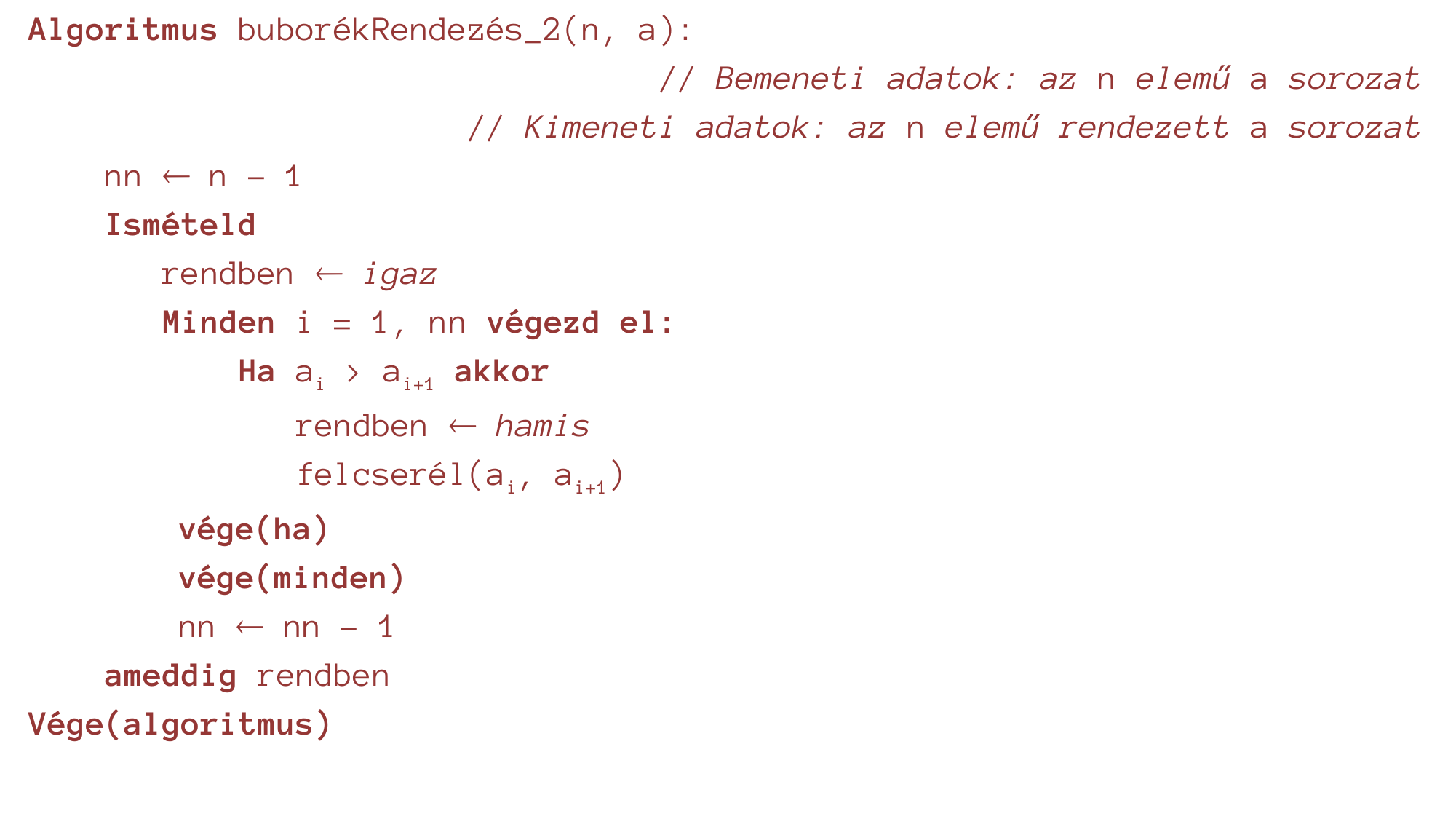

Algoritmus buborékRendezés_2(n, a):
                                 // Bemeneti adatok: az n elemű a sorozat
                       // Kimeneti adatok: az n elemű rendezett a sorozat
    nn ← n - 1
    Ismételd
       rendben ← igaz
       Minden i = 1, nn végezd el:
           Ha ai > ai+1 akkor
              rendben ← hamis
              felcserél(ai, ai+1)
      	vége(ha)
    	vége(minden)
    	nn ← nn - 1
    ameddig rendben
Vége(algoritmus)